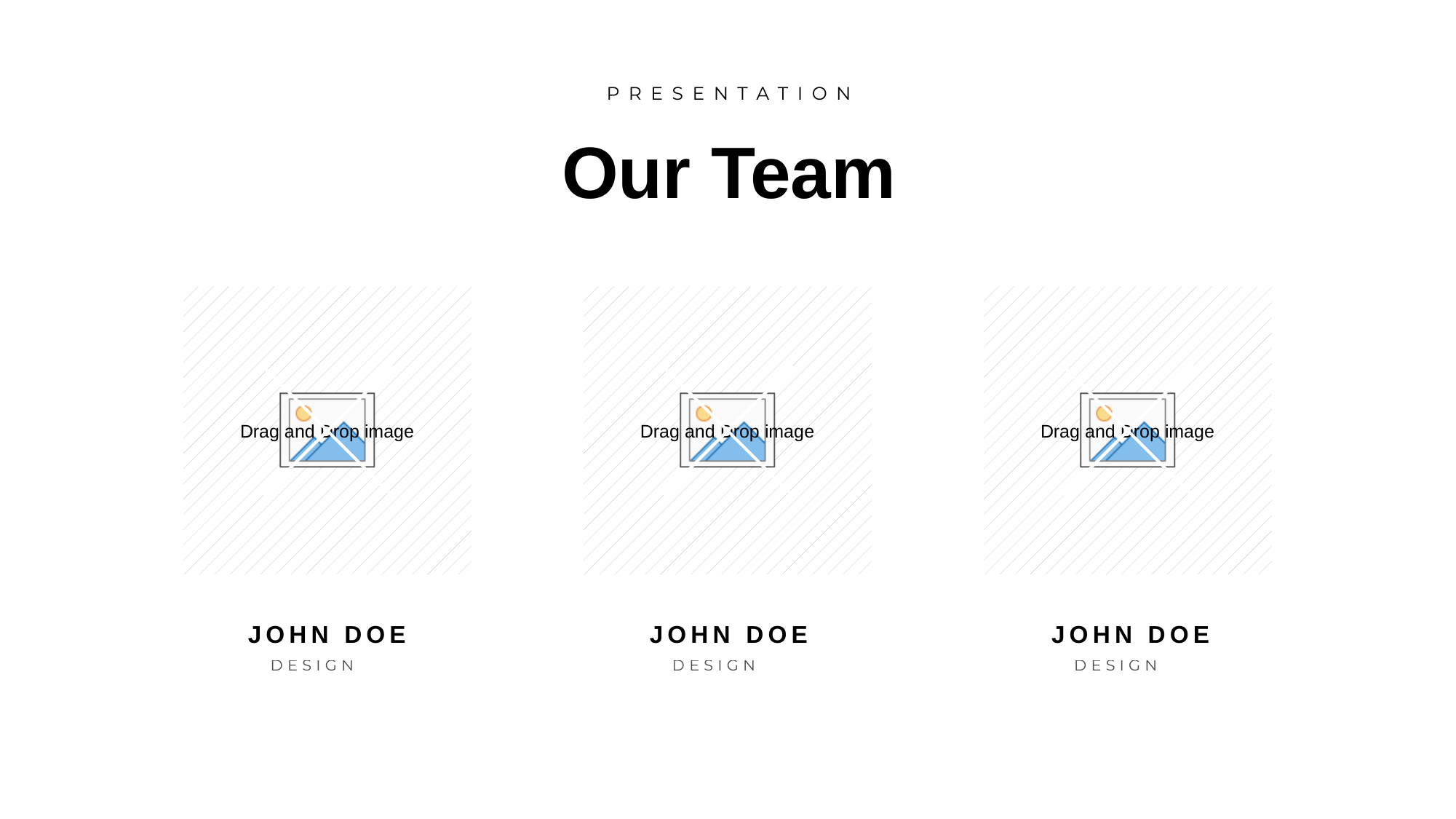

PRESENTATION
Our Team

JOHN DOE
JOHN DOE
JOHN DOE
DESIGNER
DESIGNER
DESIGNER